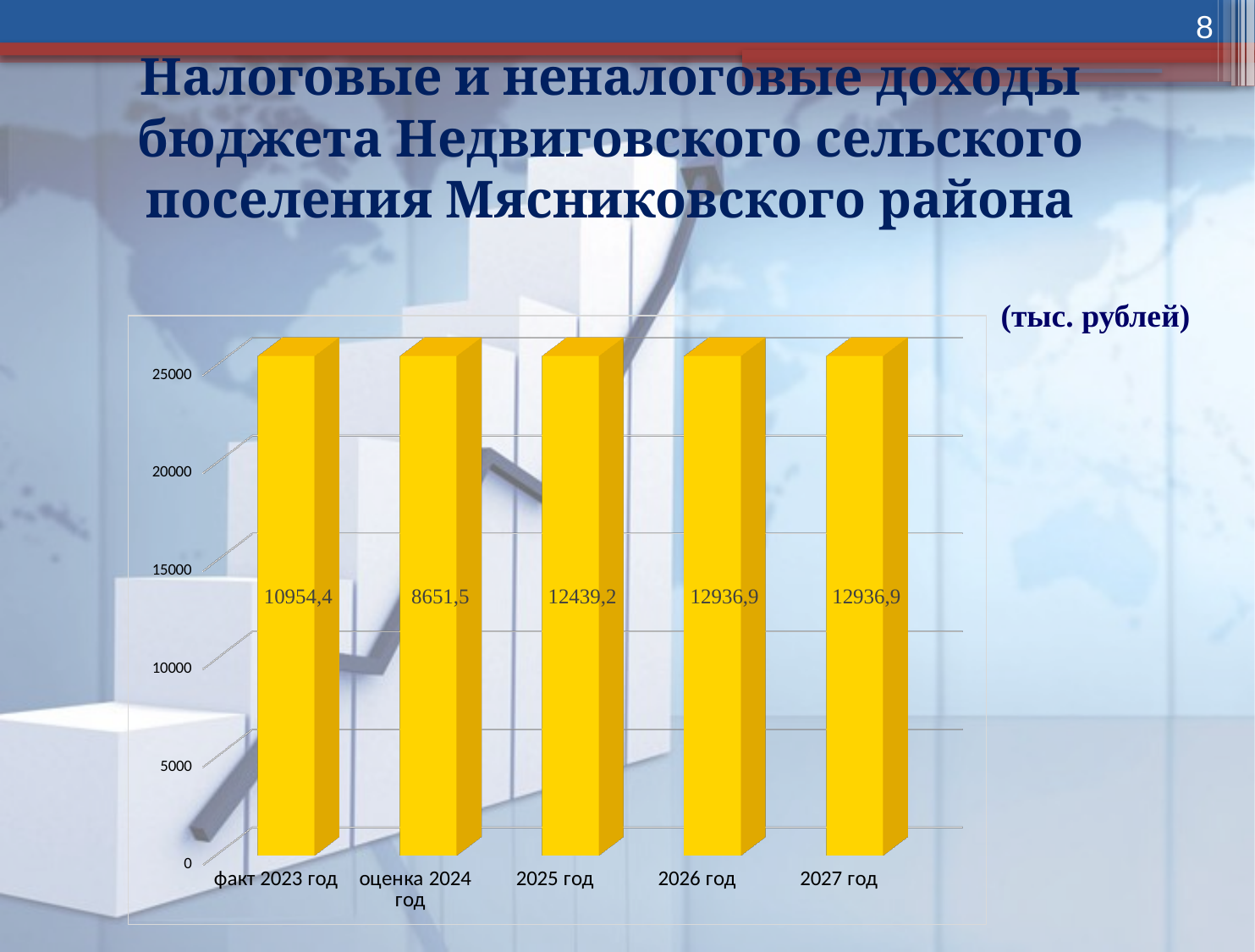

8
Налоговые и неналоговые доходы бюджета Недвиговского сельского поселения Мясниковского района
(тыс. рублей)

[unsupported chart]